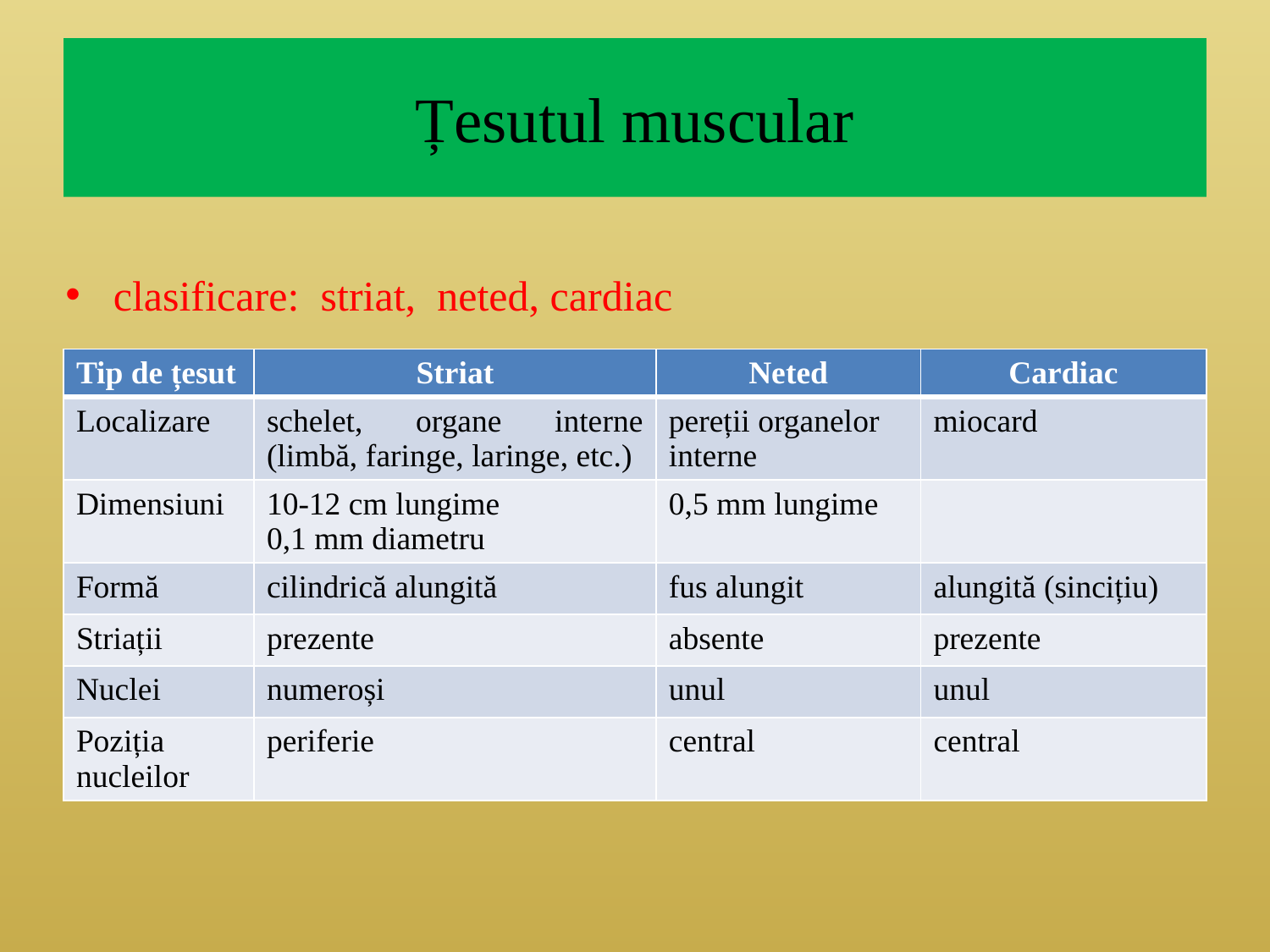

# Țesutul muscular

clasificare:  striat,  neted, cardiac

| Tip de țesut | Striat | Neted | Cardiac |
| --- | --- | --- | --- |
| Localizare | schelet, organe interne (limbă, faringe, laringe, etc.) | pereții organelor interne | miocard |
| Dimensiuni | 10-12 cm lungime 0,1 mm diametru | 0,5 mm lungime |  |
| Formă | cilindrică alungită | fus alungit | alungită (sincițiu) |
| Striații | prezente | absente | prezente |
| Nuclei | numeroși | unul | unul |
| Poziția nucleilor | periferie | central | central |